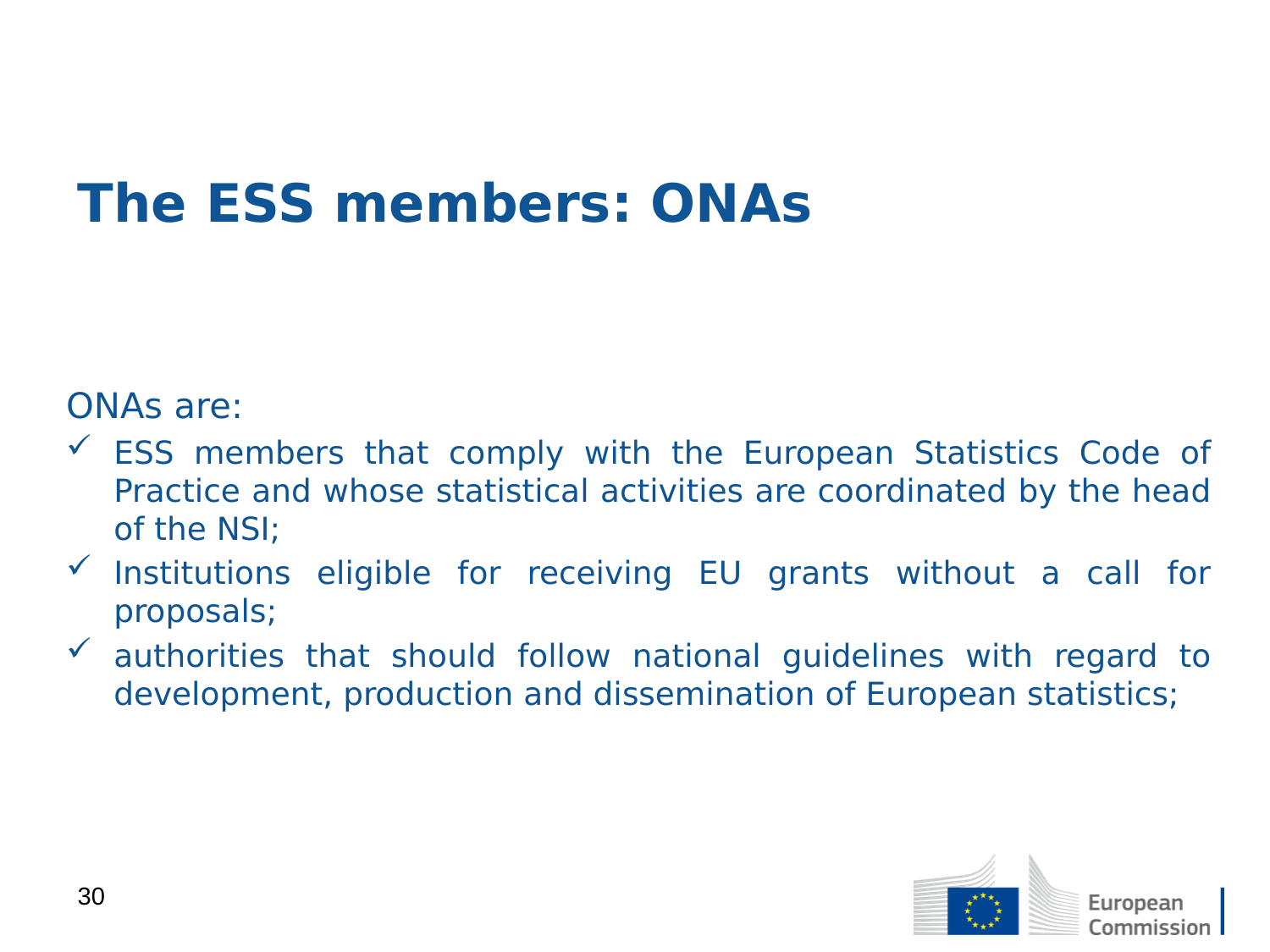

# The ESS members: ONAs
ONAs are:
ESS members that comply with the European Statistics Code of Practice and whose statistical activities are coordinated by the head of the NSI;
Institutions eligible for receiving EU grants without a call for proposals;
authorities that should follow national guidelines with regard to development, production and dissemination of European statistics;

30